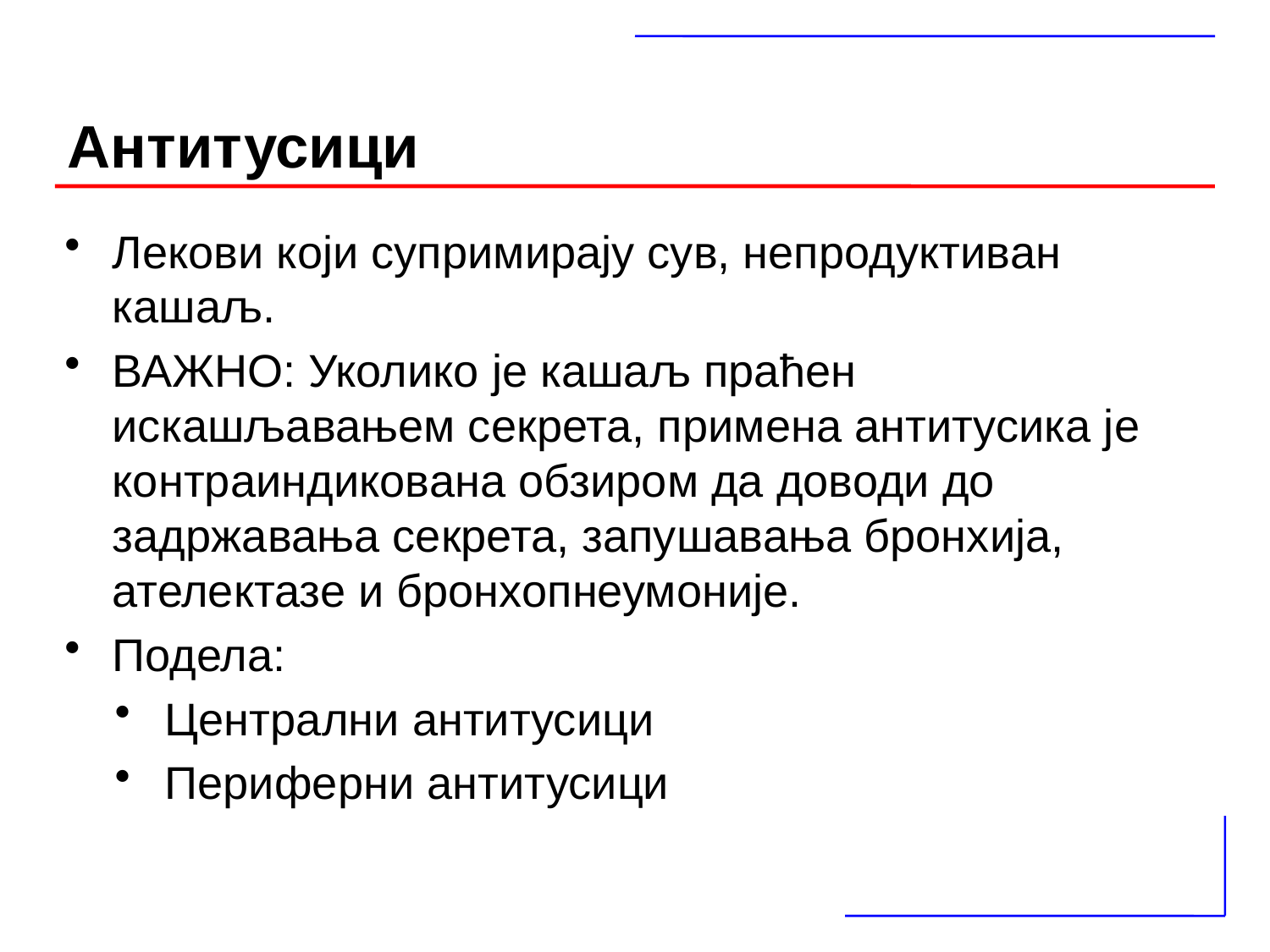

# Антитусици
Лекови који супримирају сув, непродуктиван кашаљ.
ВАЖНО: Уколико је кашаљ праћен искашљавањем секрета, примена антитусика је контраиндикована обзиром да доводи до задржавања секрета, запушавања бронхија, ателектазе и бронхопнеумоније.
Подела:
Централни антитусици
Периферни антитусици